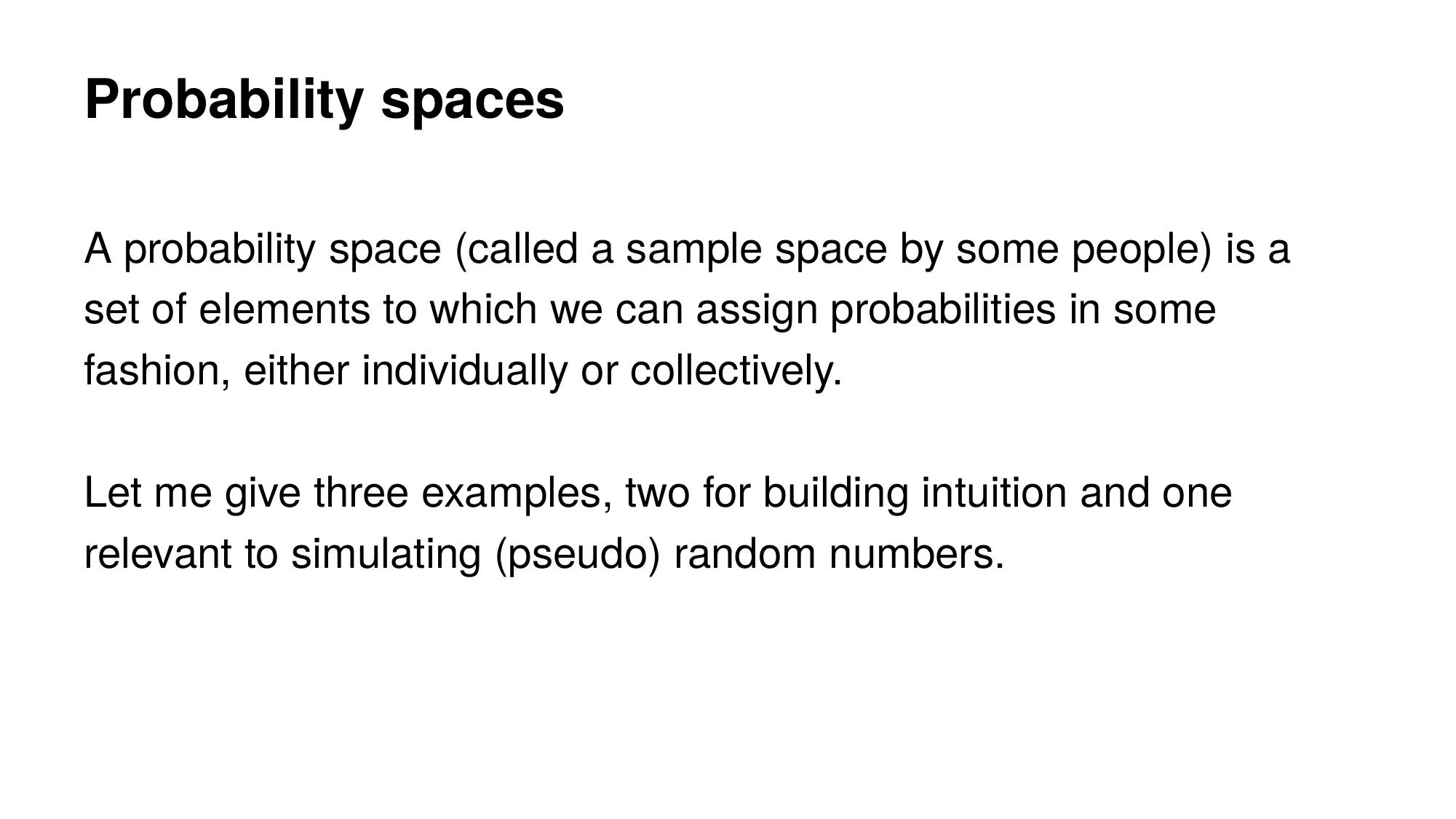

# Probability spaces
A probability space (called a sample space by some people) is a set of elements to which we can assign probabilities in some fashion, either individually or collectively.

Let me give three examples, two for building intuition and one relevant to simulating (pseudo) random numbers.